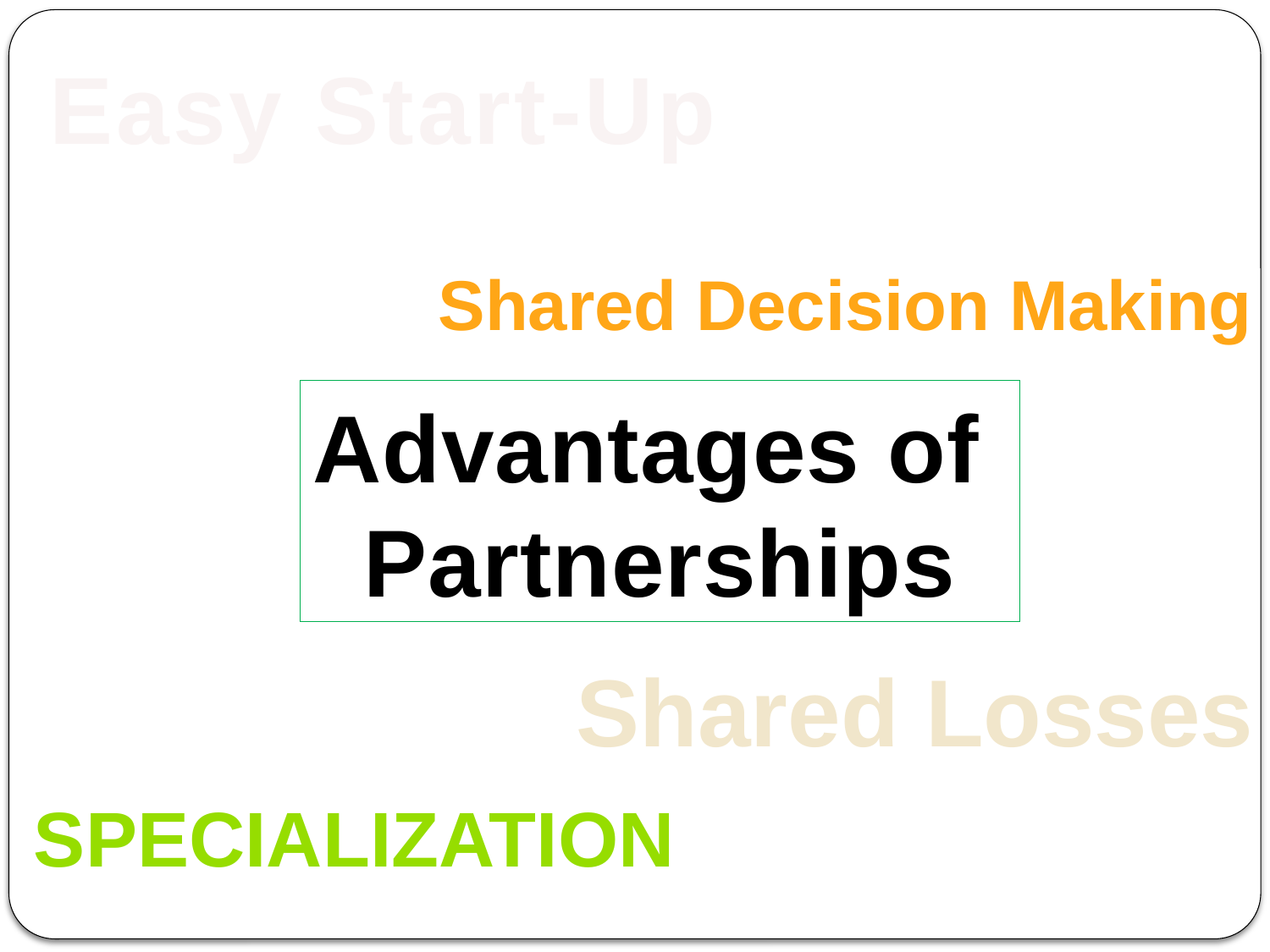

Easy Start-Up
Shared Decision Making
Advantages of
Partnerships
Shared Losses
Specialization